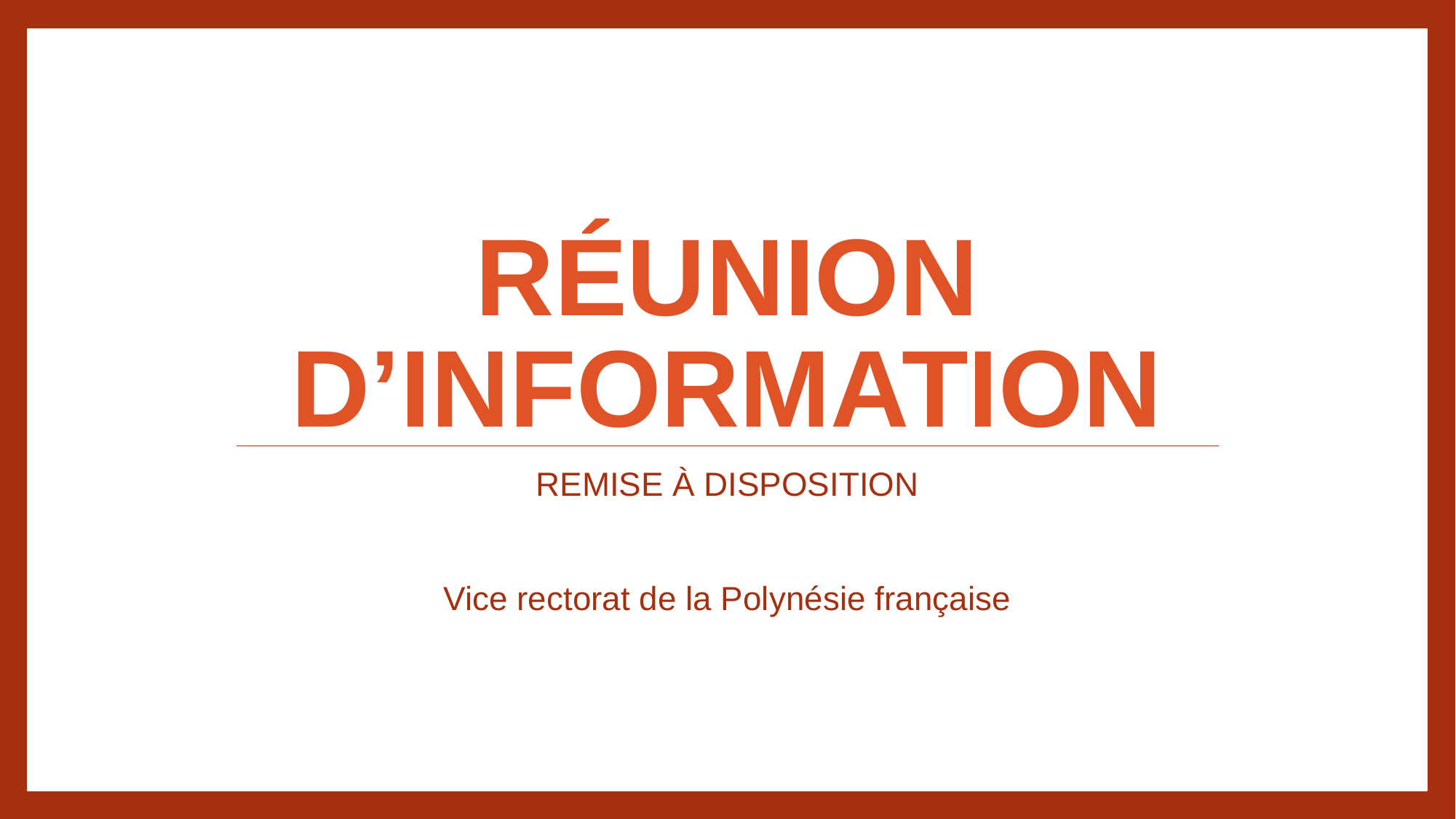

# Réunion d’information
REMISE À DISPOSITION

Vice rectorat de la Polynésie française